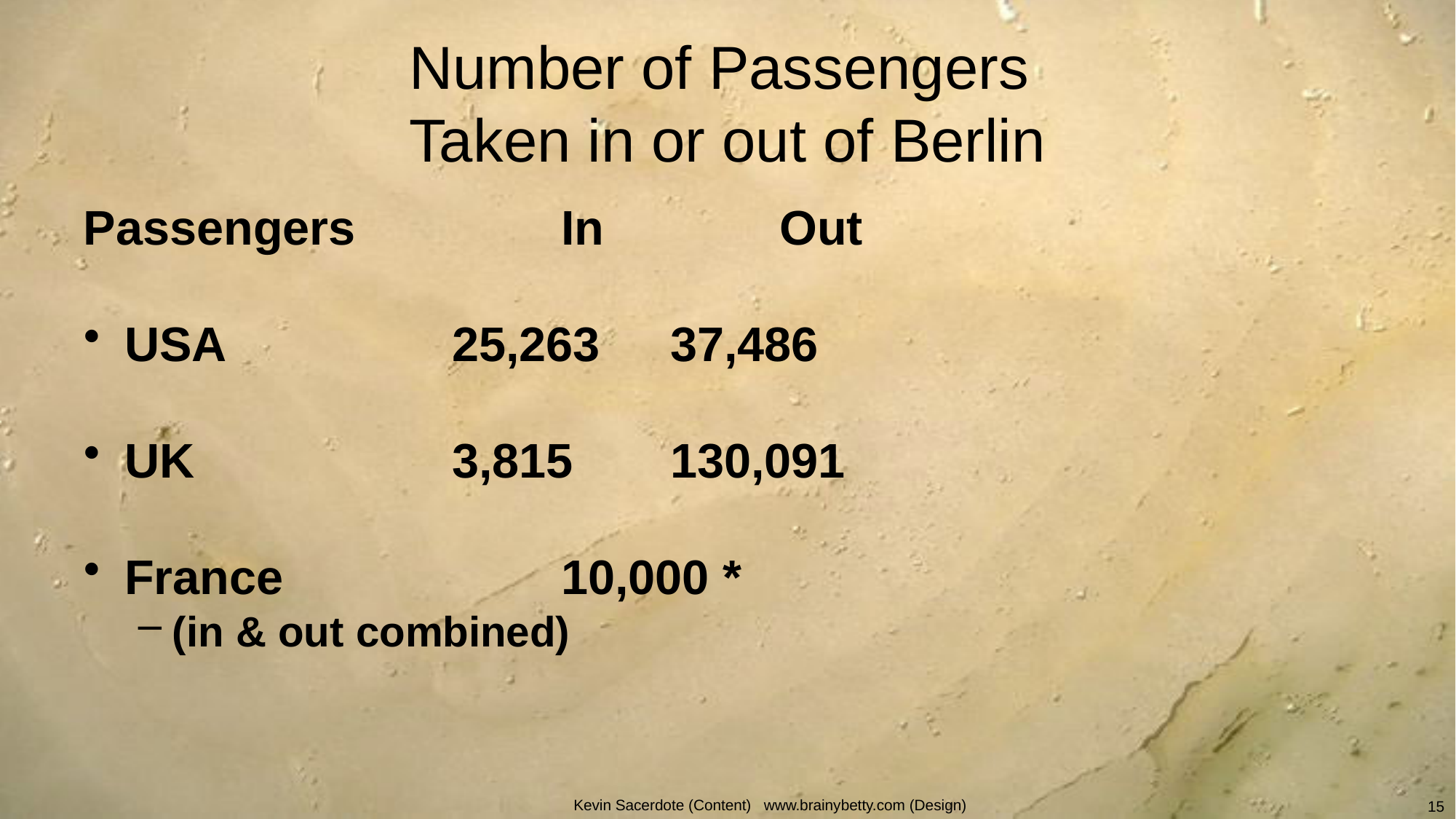

# Number of Passengers Taken in or out of Berlin
Passengers		In		Out

USA			25,263	37,486

UK			3,815	130,091

France			10,000 *
(in & out combined)
Kevin Sacerdote (Content)   www.brainybetty.com (Design)
15